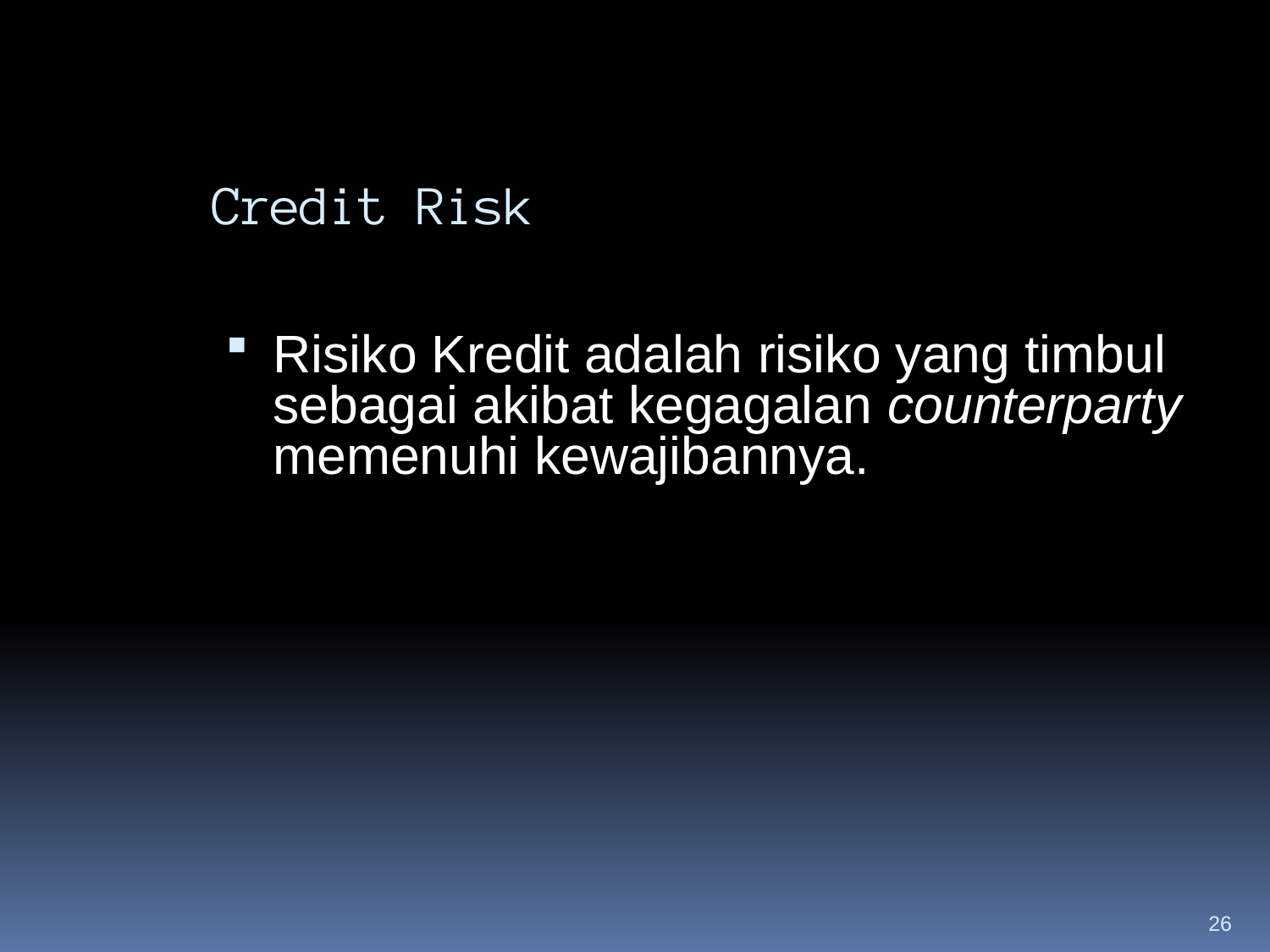

Credit Risk
Risiko Kredit adalah risiko yang timbul sebagai akibat kegagalan counterparty memenuhi kewajibannya.
26